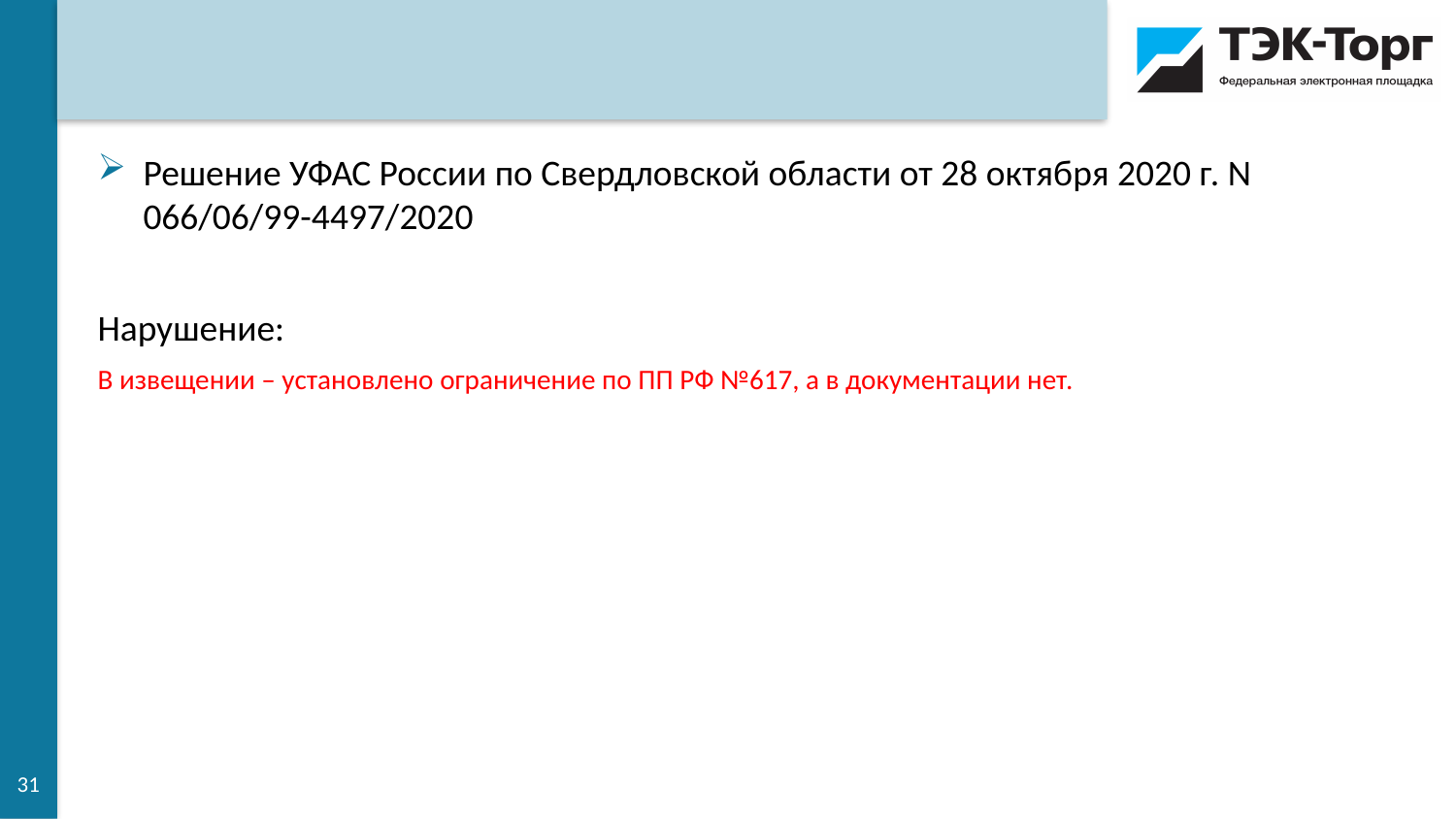

Решение УФАС России по Свердловской области от 28 октября 2020 г. N 066/06/99-4497/2020

Нарушение:
В извещении – установлено ограничение по ПП РФ №617, а в документации нет.
31